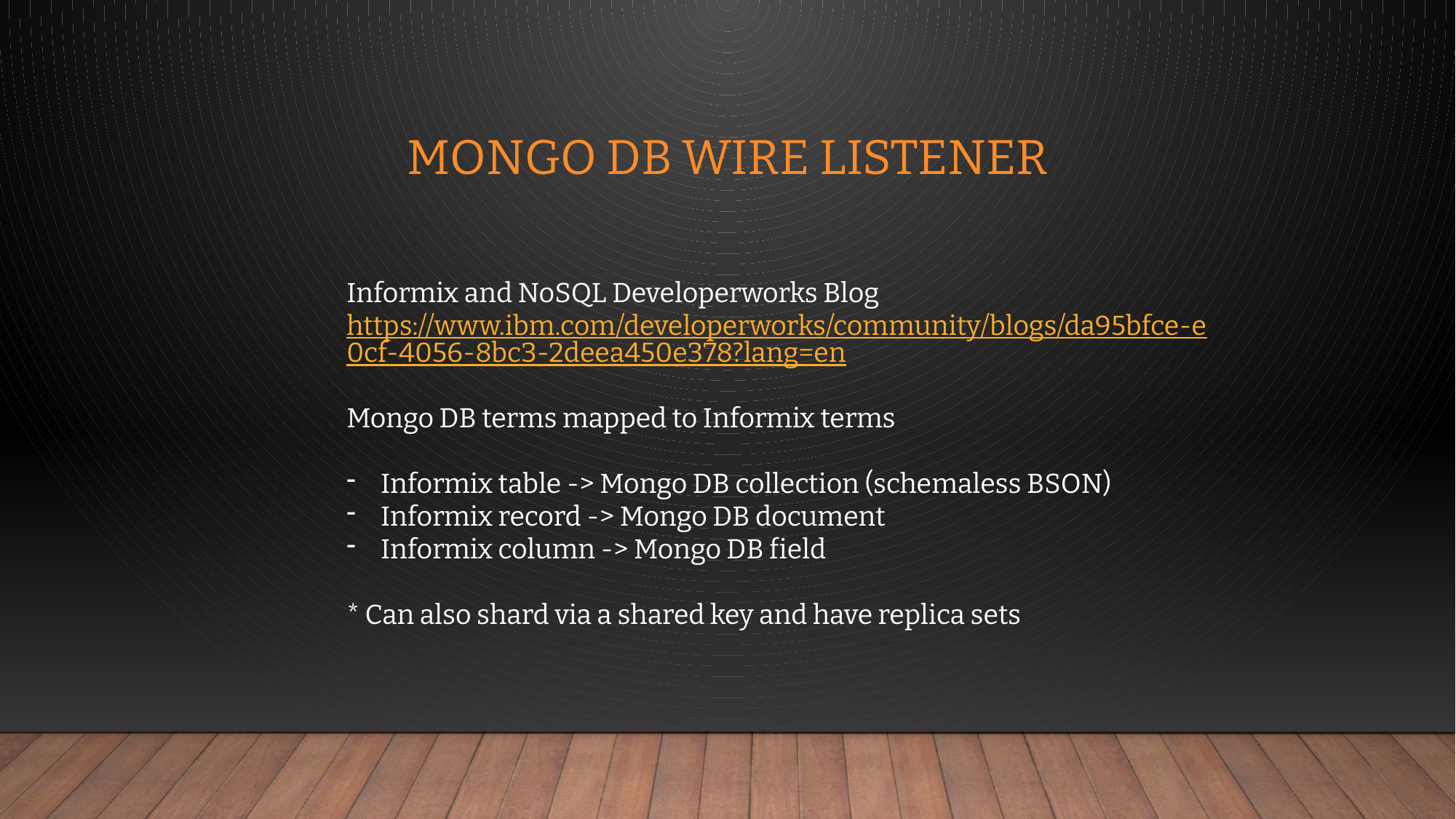

# MONGO DB WIRE LISTENER

Informix and NoSQL Developerworks Blog
https://www.ibm.com/developerworks/community/blogs/da95bfce-e0cf-4056-8bc3-2deea450e378?lang=en

Mongo DB terms mapped to Informix terms

Informix table -> Mongo DB collection (schemaless BSON)
Informix record -> Mongo DB document
Informix column -> Mongo DB field

* Can also shard via a shared key and have replica sets